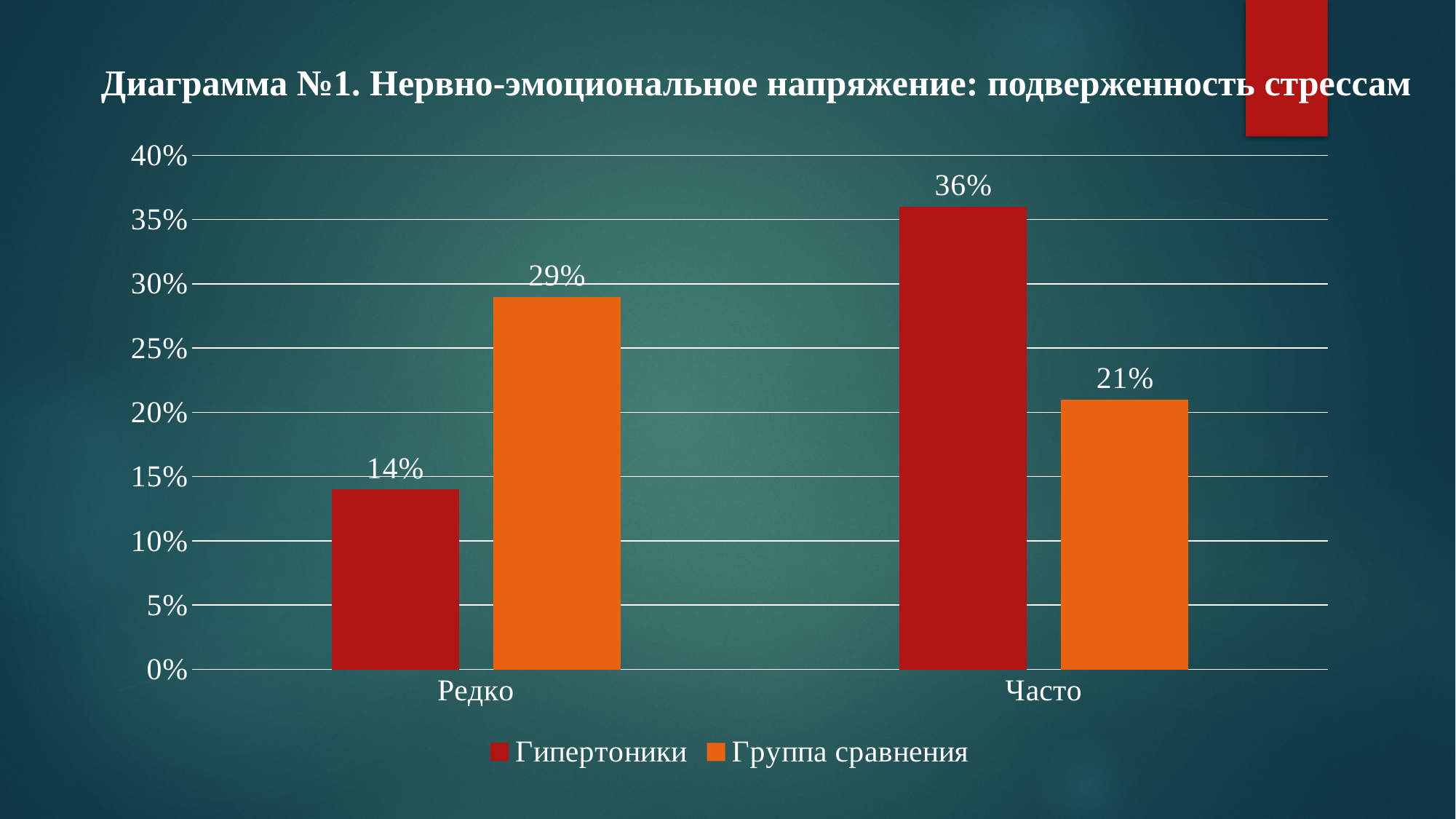

Диаграмма №1. Нервно-эмоциональное напряжение: подверженность стрессам

### Chart

| Category | Гипертоники | Группа сравнения |
|---|---|---|
| Редко | 0.14 | 0.29 |
| Часто | 0.36 | 0.21 |